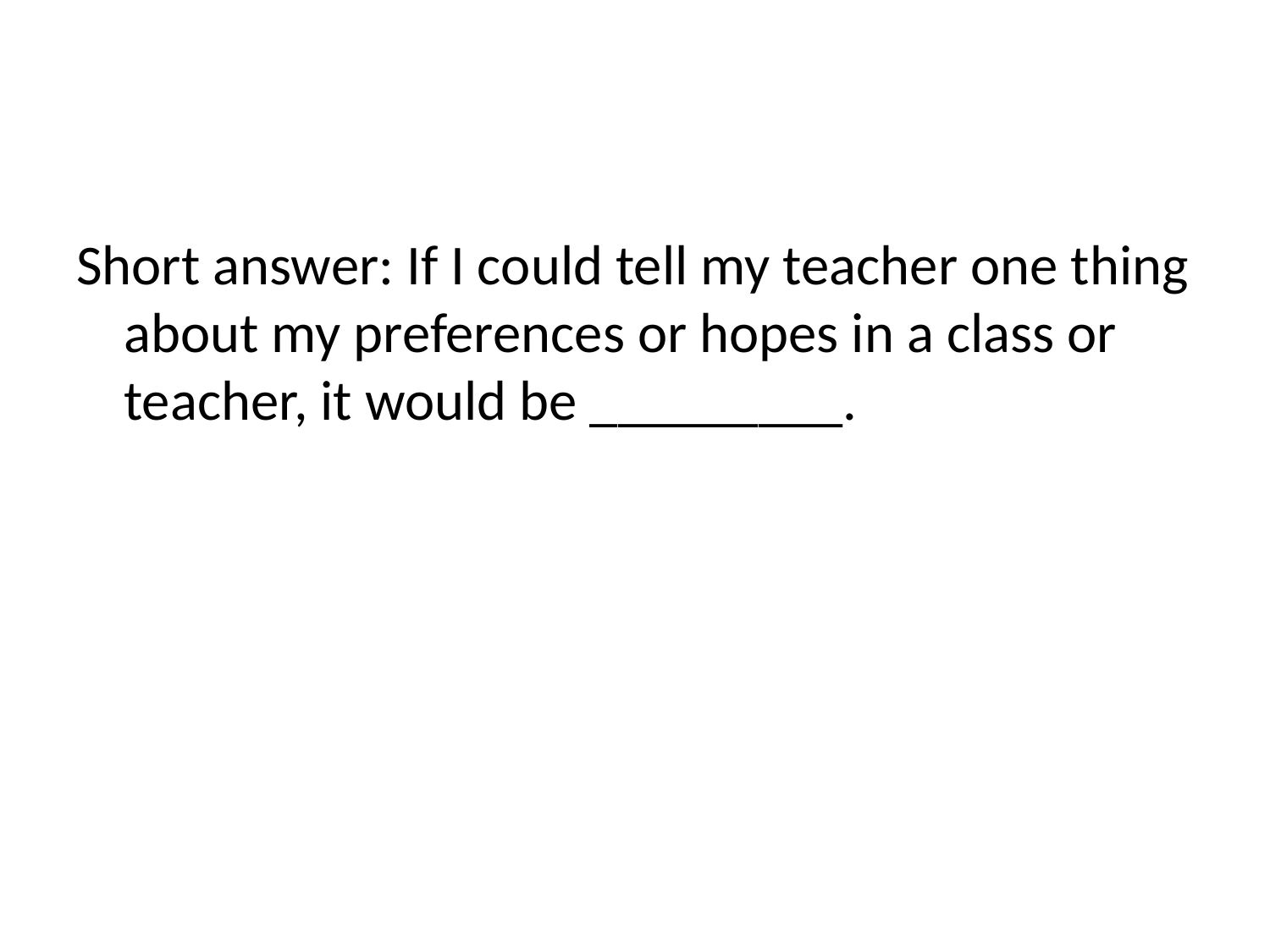

Short answer: If I could tell my teacher one thing about my preferences or hopes in a class or teacher, it would be _________.